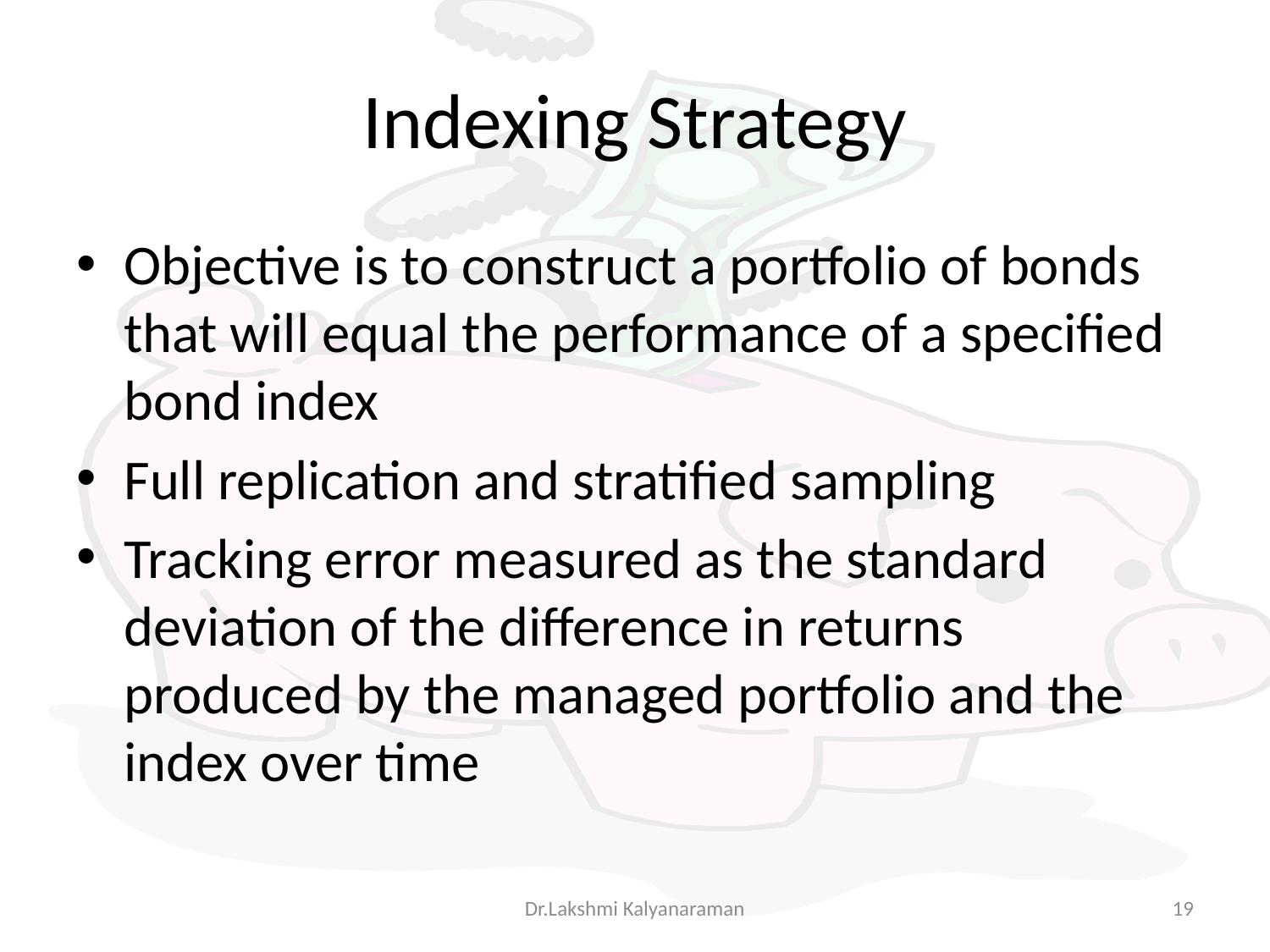

# Indexing Strategy
Objective is to construct a portfolio of bonds that will equal the performance of a specified bond index
Full replication and stratified sampling
Tracking error measured as the standard deviation of the difference in returns produced by the managed portfolio and the index over time

Dr.Lakshmi Kalyanaraman
19